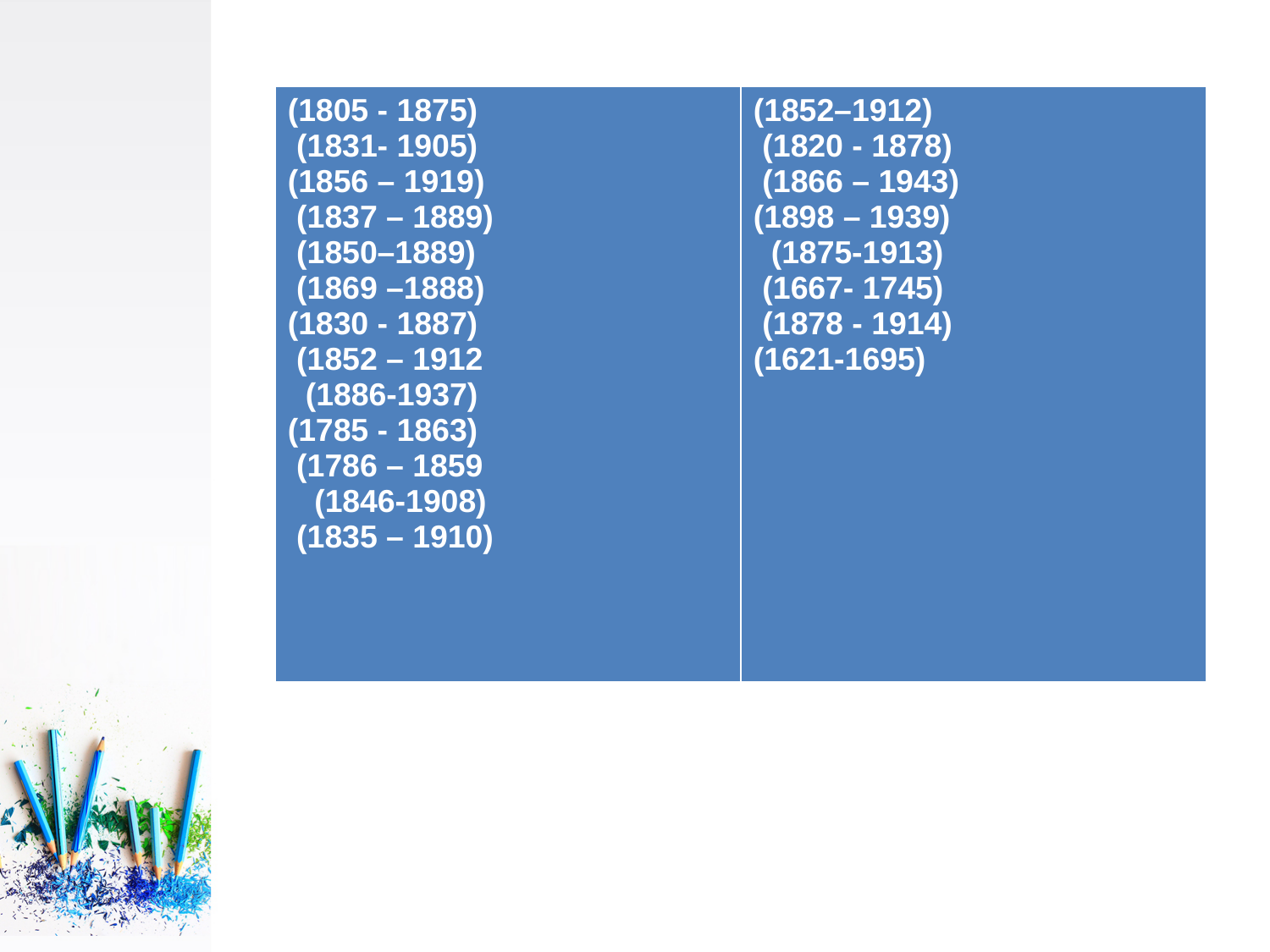

#
| (1805 - 1875) (1831- 1905) (1856 – 1919) (1837 – 1889) (1850–1889)  (1869 –1888) (1830 - 1887) (1852 – 1912 (1886-1937) (1785 - 1863) (1786 – 1859 (1846-1908) (1835 – 1910) | (1852–1912) (1820 - 1878) (1866 – 1943) (1898 – 1939) (1875-1913) (1667- 1745) (1878 - 1914) (1621-1695) |
| --- | --- |